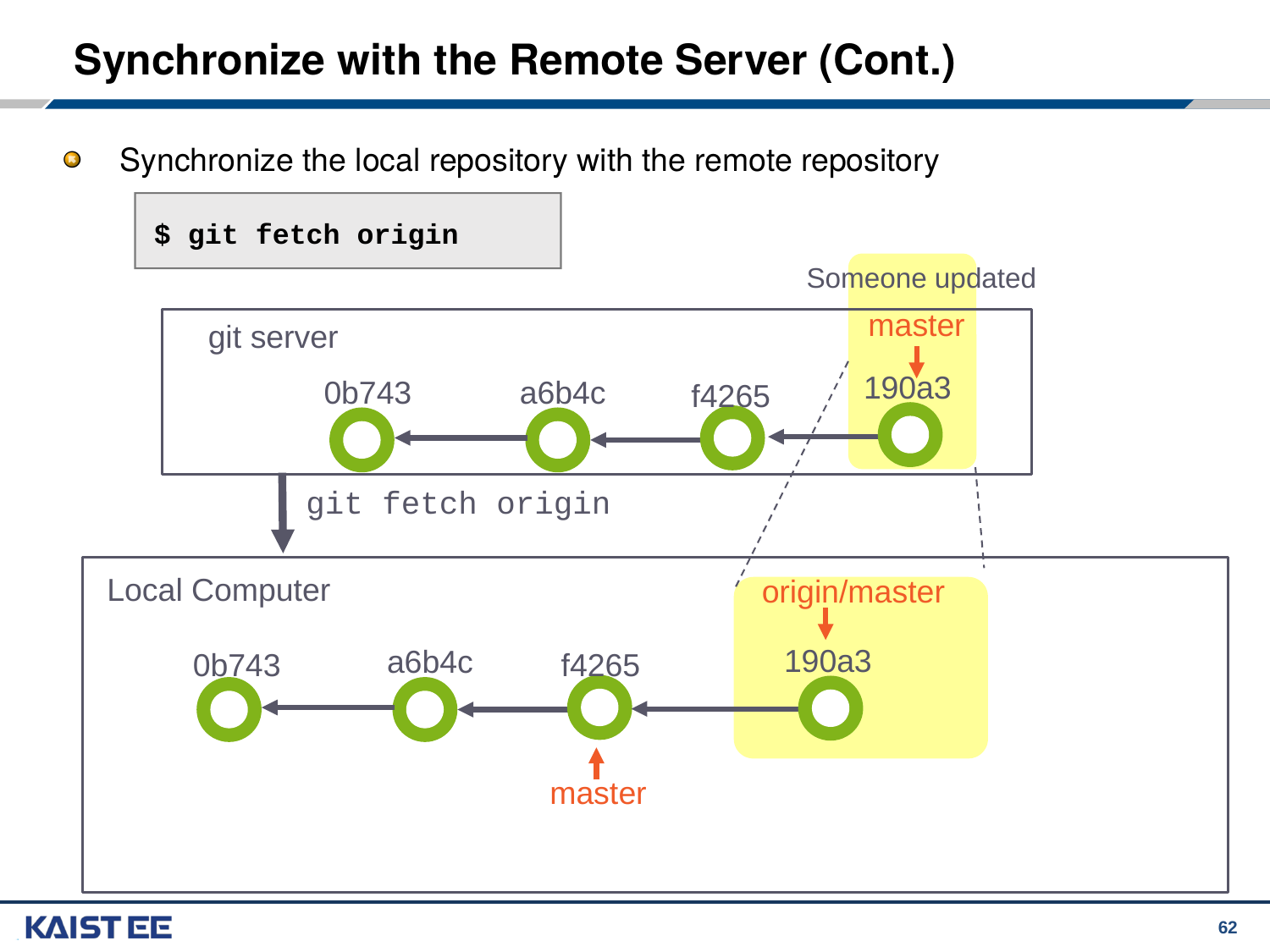

# Synchronize with the Remote Server (Cont.)
Synchronize the local repository with the remote repository

$ git fetch origin
Someone updated

master

git server
190a3
a6b4c
0b743
f4265

git fetch origin

Local Computer
origin/master

190a3
a6b4c
0b743
f4265

master